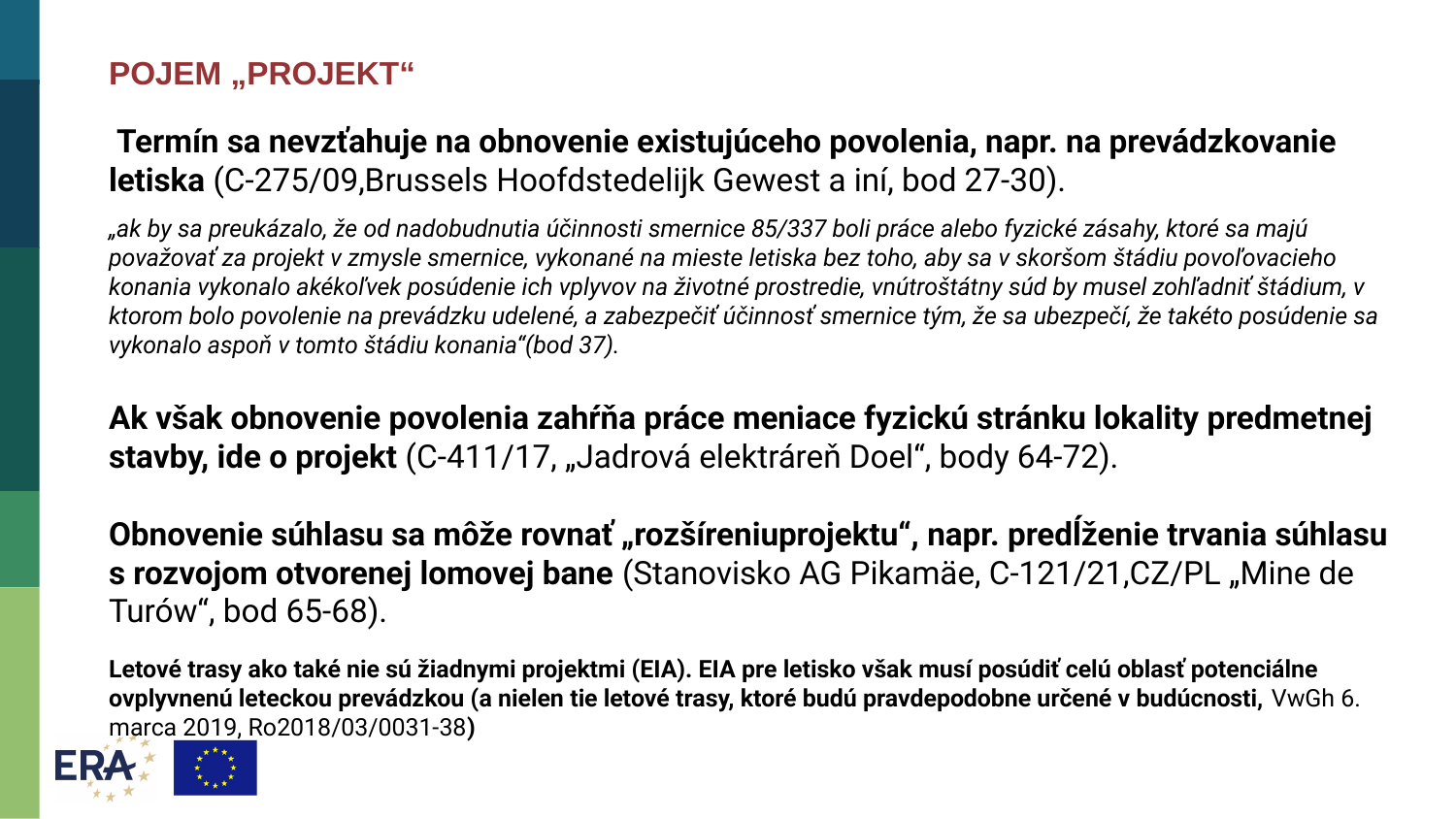

POJEM „PROJEKT“

 Termín sa nevzťahuje na obnovenie existujúceho povolenia, napr. na prevádzkovanie letiska (C-275/09,Brussels Hoofdstedelijk Gewest a iní, bod 27-30).

„ak by sa preukázalo, že od nadobudnutia účinnosti smernice 85/337 boli práce alebo fyzické zásahy, ktoré sa majú považovať za projekt v zmysle smernice, vykonané na mieste letiska bez toho, aby sa v skoršom štádiu povoľovacieho konania vykonalo akékoľvek posúdenie ich vplyvov na životné prostredie, vnútroštátny súd by musel zohľadniť štádium, v ktorom bolo povolenie na prevádzku udelené, a zabezpečiť účinnosť smernice tým, že sa ubezpečí, že takéto posúdenie sa vykonalo aspoň v tomto štádiu konania“(bod 37).

Ak však obnovenie povolenia zahŕňa práce meniace fyzickú stránku lokality predmetnej stavby, ide o projekt (C-411/17, „Jadrová elektráreň Doel“, body 64-72).

Obnovenie súhlasu sa môže rovnať „rozšíreniuprojektu“, napr. predĺženie trvania súhlasu s rozvojom otvorenej lomovej bane (Stanovisko AG Pikamäe, C-121/21,CZ/PL „Mine de Turów“, bod 65-68).

Letové trasy ako také nie sú žiadnymi projektmi (EIA). EIA pre letisko však musí posúdiť celú oblasť potenciálne ovplyvnenú leteckou prevádzkou (a nielen tie letové trasy, ktoré budú pravdepodobne určené v budúcnosti, VwGh 6. marca 2019, Ro2018/03/0031-38)